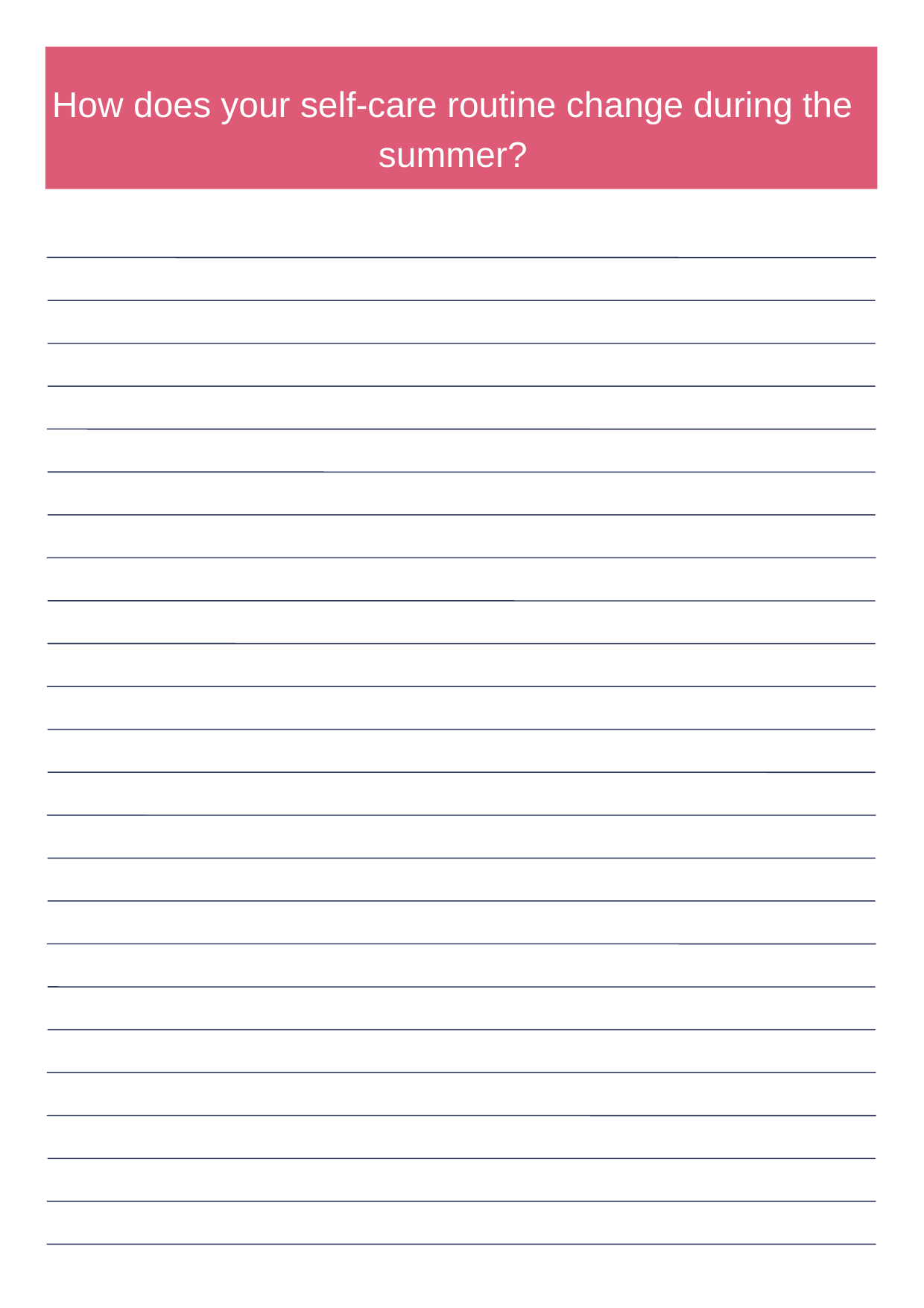

How does your self-care routine change during the summer?